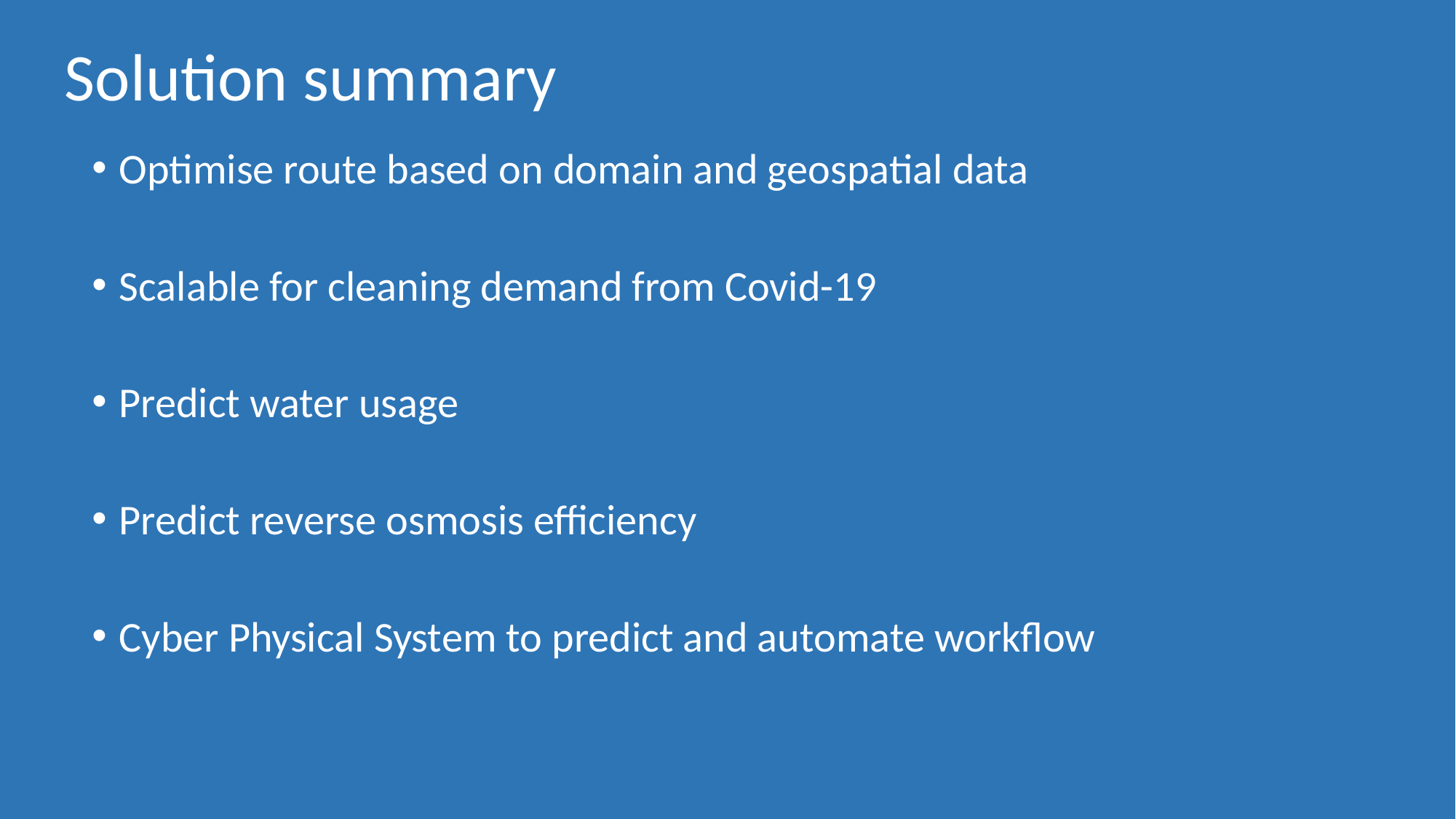

# Solution summary
Optimise route based on domain and geospatial data
Scalable for cleaning demand from Covid-19
Predict water usage
Predict reverse osmosis efficiency
Cyber Physical System to predict and automate workflow